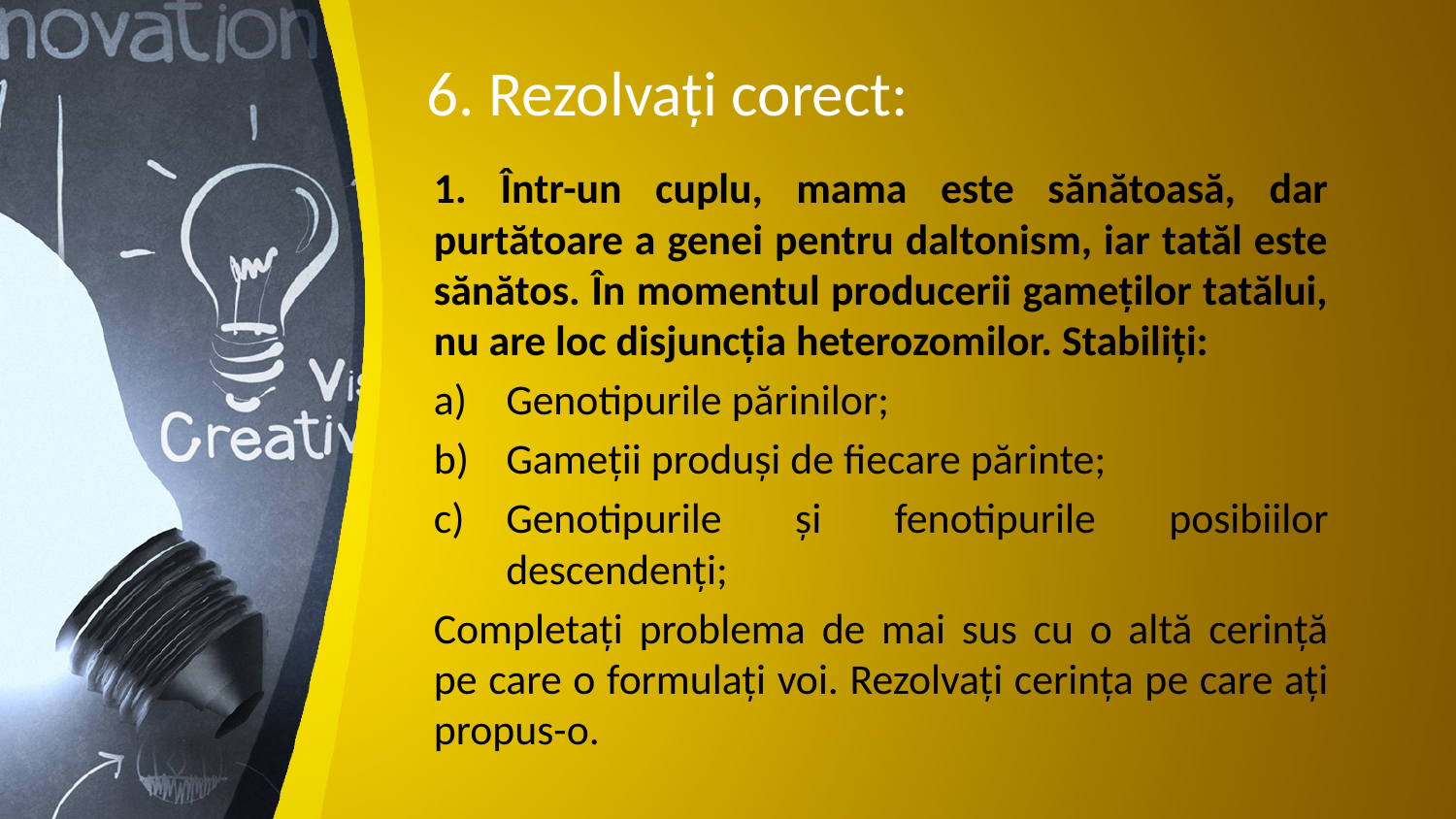

# 6. Rezolvați corect:
1. Într-un cuplu, mama este sănătoasă, dar purtătoare a genei pentru daltonism, iar tatăl este sănătos. În momentul producerii gameților tatălui, nu are loc disjuncția heterozomilor. Stabiliți:
Genotipurile părinilor;
Gameții produși de fiecare părinte;
Genotipurile și fenotipurile posibiilor descendenți;
Completați problema de mai sus cu o altă cerință pe care o formulați voi. Rezolvați cerința pe care ați propus-o.